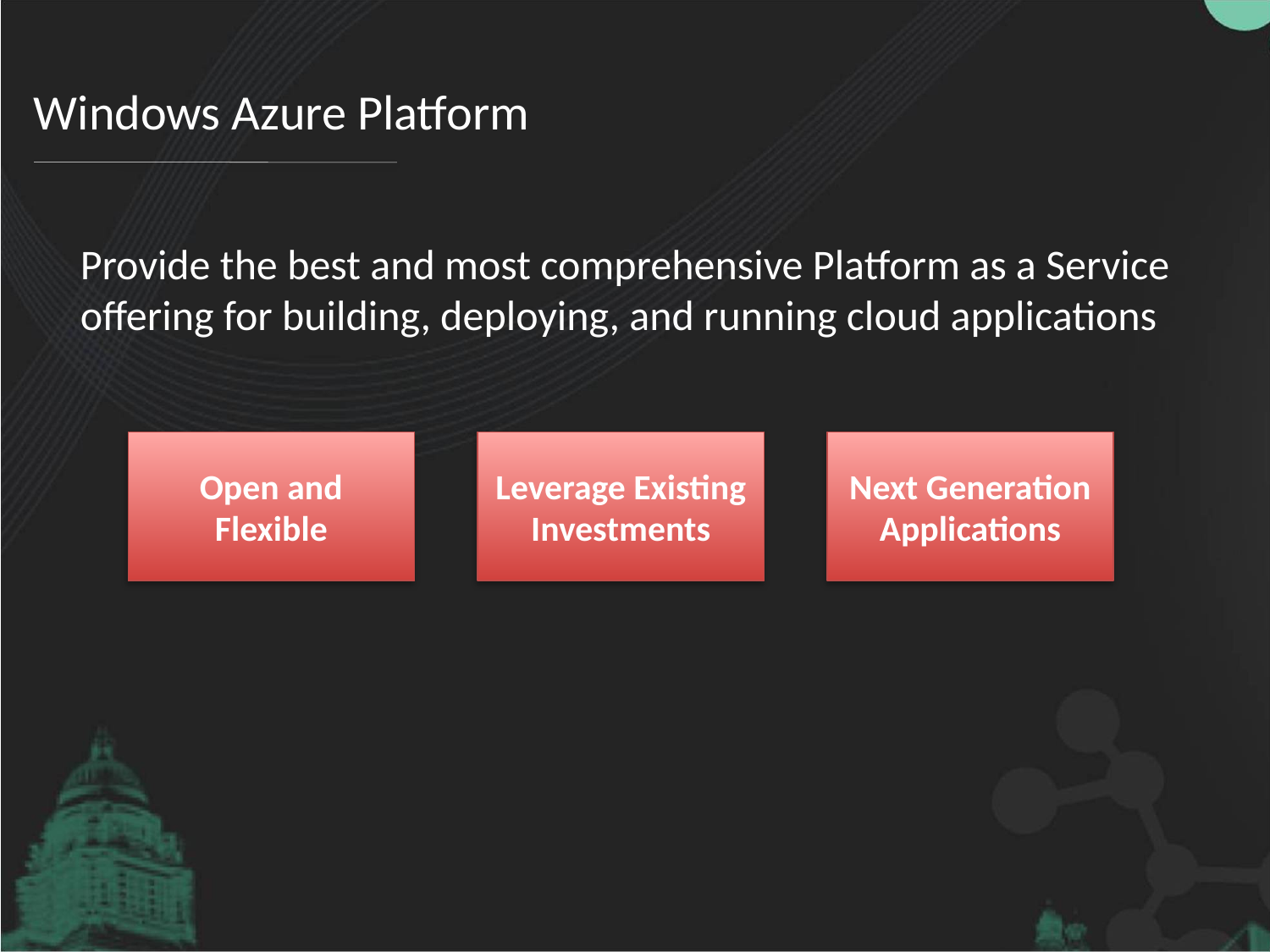

# Windows Azure Platform
Provide the best and most comprehensive Platform as a Service offering for building, deploying, and running cloud applications
Leverage Existing Investments
Open and Flexible
Next Generation Applications